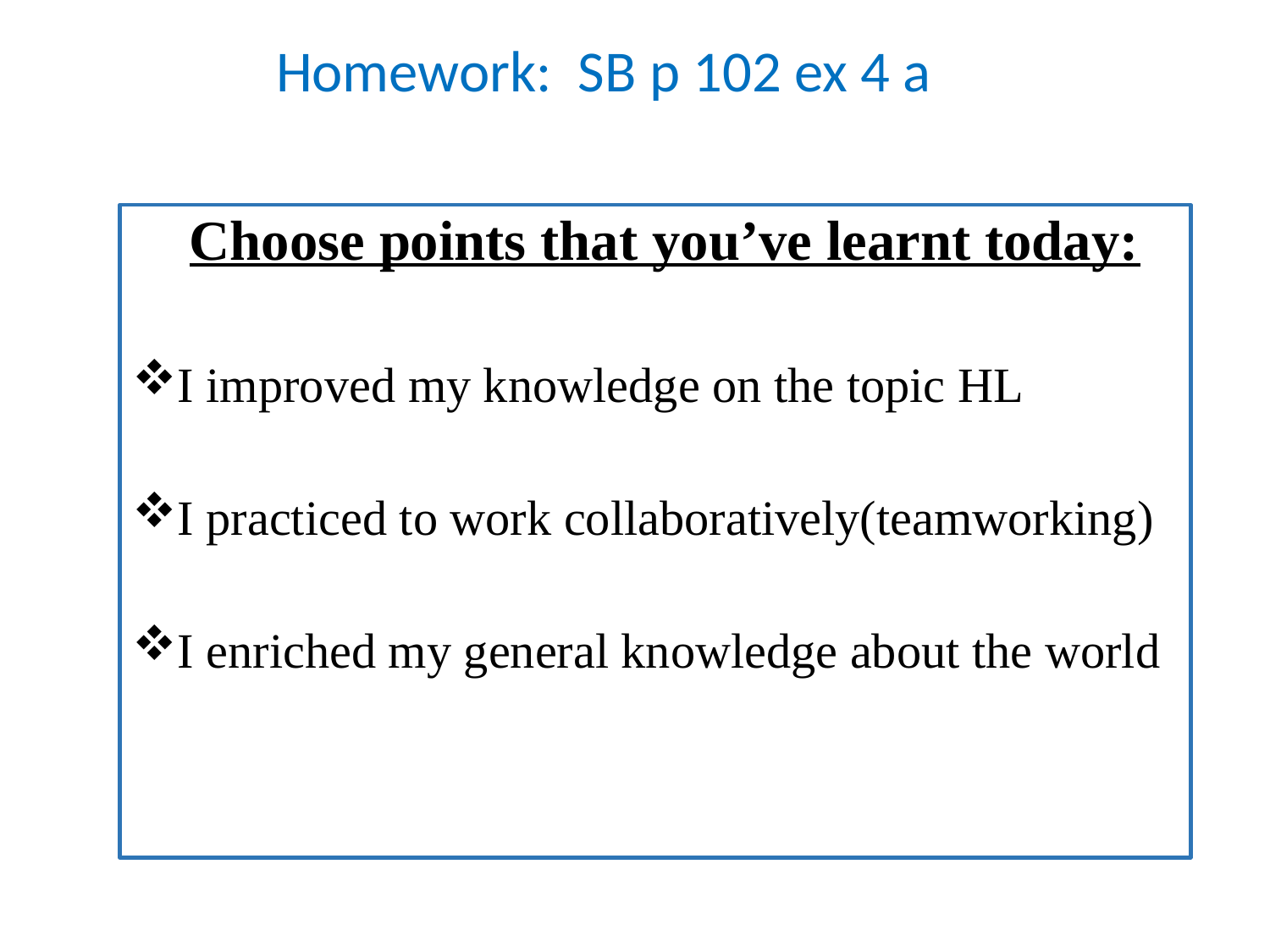

# Homework:  SB p 102 ex 4 a
    Choose points that you’ve learnt today:

I improved my knowledge on the topic HL

I practiced to work collaboratively(teamworking)

I enriched my general knowledge about the world